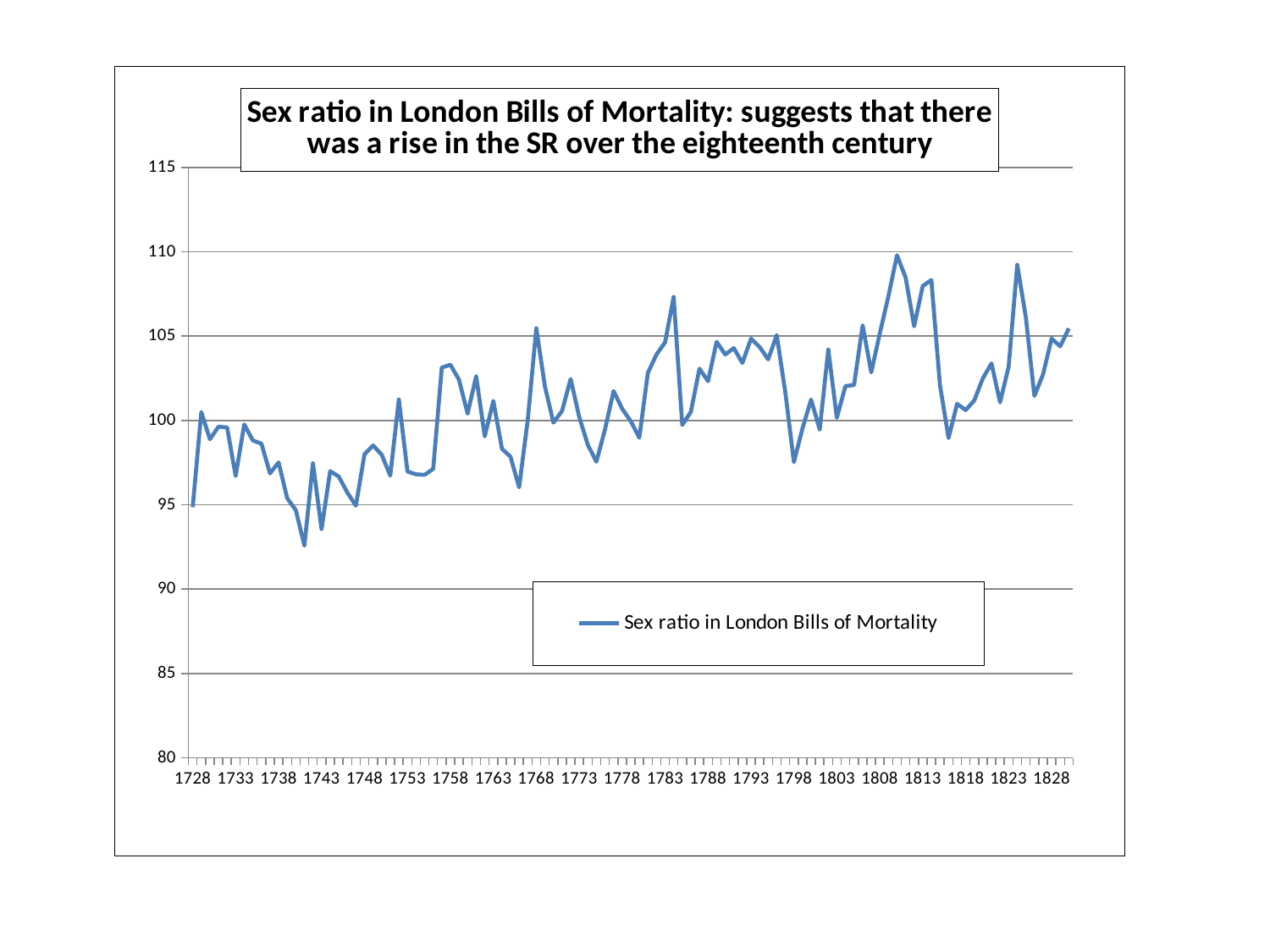

### Chart: Sex ratio in London Bills of Mortality: suggests that there was a rise in the SR over the eighteenth century

| Category | Sex ratio in London Bills of Mortality |
|---|---|
| 1728 | 94.85706278026906 |
| 1729 | 100.49919050188883 |
| 1730 | 98.89260497956148 |
| 1731 | 99.63647858384701 |
| 1732 | 99.58984875672836 |
| 1733 | 96.70950810847133 |
| 1734 | 99.77004445807144 |
| 1735 | 98.817467691528 |
| 1736 | 98.62451389889095 |
| 1737 | 96.86549211066234 |
| 1738 | 97.51434034416826 |
| 1739 | 95.39028887523048 |
| 1740 | 94.68595981296544 |
| 1741 | 92.58261494252868 |
| 1742 | 97.46371605115678 |
| 1743 | 93.56325370612181 |
| 1744 | 96.9980879541109 |
| 1745 | 96.67528629479071 |
| 1746 | 95.72501042680375 |
| 1747 | 94.95297086487727 |
| 1748 | 98.0008295313148 |
| 1749 | 98.52174589589943 |
| 1750 | 97.97246558197789 |
| 1751 | 96.72560576293385 |
| 1752 | 101.24766676490884 |
| 1753 | 96.97527079501329 |
| 1754 | 96.80887963926459 |
| 1755 | 96.77680014365176 |
| 1756 | 97.12882508500188 |
| 1757 | 103.13572245520395 |
| 1758 | 103.3082706766912 |
| 1759 | 102.41610738255034 |
| 1760 | 100.40424456796394 |
| 1761 | 102.62626262626263 |
| 1762 | 99.06238185255089 |
| 1763 | 101.16189596799016 |
| 1764 | 98.32464313189162 |
| 1765 | 97.8536751554378 |
| 1766 | 96.04000983848431 |
| 1767 | 100.0 |
| 1768 | 105.46718817905258 |
| 1769 | 102.02515257998857 |
| 1770 | 99.8752672843906 |
| 1771 | 100.57095496822912 |
| 1772 | 102.46347528753498 |
| 1773 | 100.20338356291023 |
| 1774 | 98.55485833808706 |
| 1775 | 97.55487100500578 |
| 1776 | 99.4763849617761 |
| 1777 | 101.7464983572537 |
| 1778 | 100.69854388036212 |
| 1779 | 99.960830395613 |
| 1780 | 98.98167006109979 |
| 1781 | 102.83055827619945 |
| 1782 | 103.91487424604563 |
| 1783 | 104.6349069792454 |
| 1784 | 107.32643330619807 |
| 1785 | 99.7360641891892 |
| 1786 | 100.5097539456916 |
| 1787 | 103.07514693534844 |
| 1788 | 102.3317925012837 |
| 1789 | 104.66561451962905 |
| 1790 | 103.91137237169335 |
| 1791 | 104.29053686159207 |
| 1792 | 103.41149240213346 |
| 1793 | 104.85071112366893 |
| 1794 | 104.36537440254868 |
| 1795 | 103.62465147581963 |
| 1796 | 105.0605996172656 |
| 1797 | 101.65935759156042 |
| 1798 | 97.53019257969751 |
| 1799 | 99.5378521126755 |
| 1800 | 101.23876821076456 |
| 1801 | 99.46463502522393 |
| 1802 | 104.20442571127555 |
| 1803 | 100.16354901359446 |
| 1804 | 102.03960630854975 |
| 1805 | 102.10562651018265 |
| 1806 | 105.6402613779663 |
| 1807 | 102.85461385262225 |
| 1808 | 105.16142298992392 |
| 1809 | 107.3595226255594 |
| 1810 | 109.7975110736132 |
| 1811 | 108.4770642201835 |
| 1812 | 105.584897179458 |
| 1813 | 107.97214551566815 |
| 1814 | 108.32982308340354 |
| 1815 | 102.107873527588 |
| 1816 | 98.96190382920422 |
| 1817 | 100.98641167589332 |
| 1818 | 100.62105477499485 |
| 1819 | 101.1928429423459 |
| 1820 | 102.51203684320703 |
| 1821 | 103.38403880070514 |
| 1822 | 101.0765295246216 |
| 1823 | 103.18791946308752 |
| 1824 | 109.23283705541768 |
| 1825 | 106.11704734829918 |
| 1826 | 101.45574534161457 |
| 1827 | 102.7282648235722 |
| 1828 | 104.85986599981126 |
| 1829 | 104.39655921452776 |
| 1830 | 105.45799715234931 |